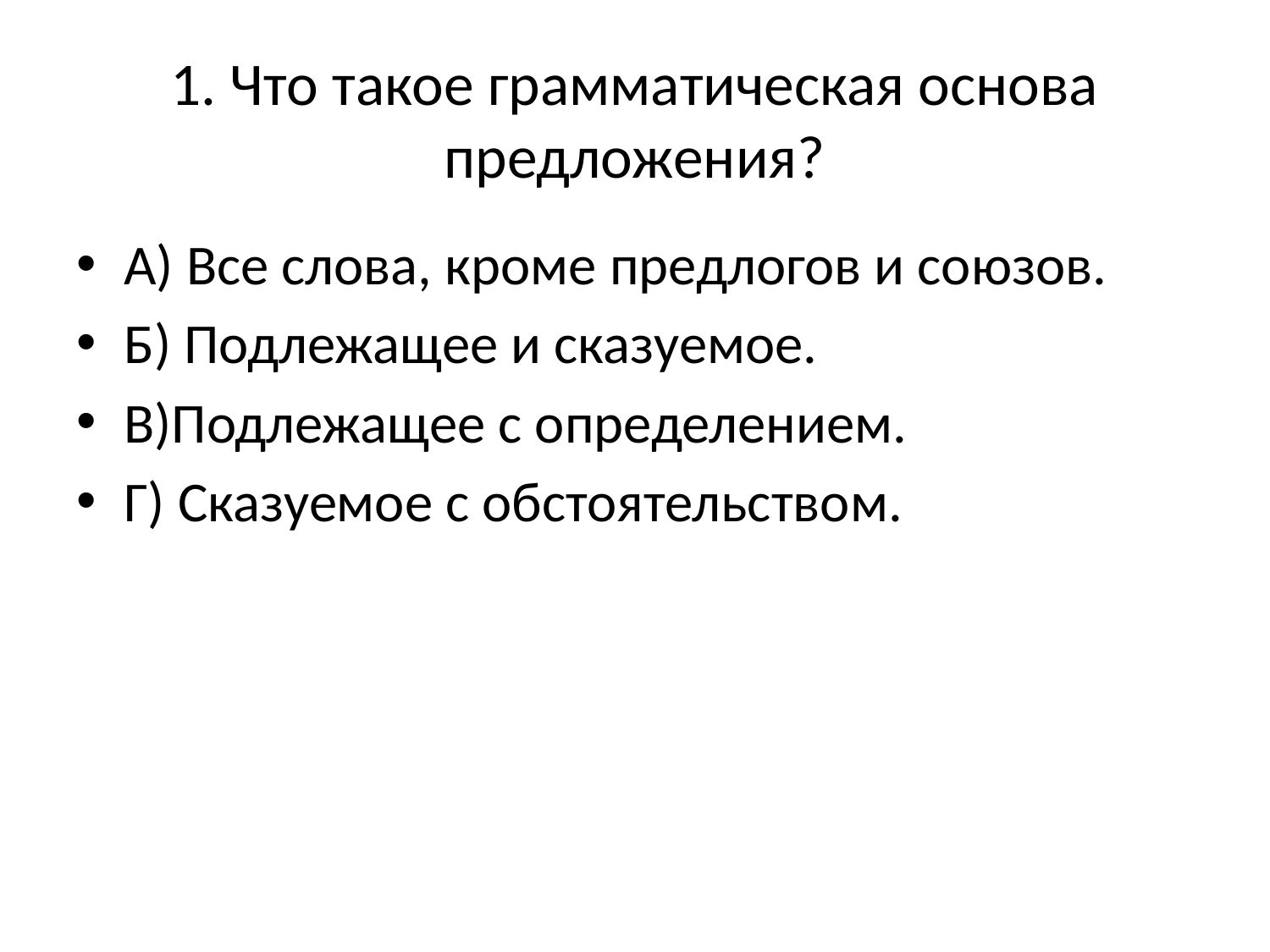

# 1. Что такое грамматическая основа предложения?
А) Все слова, кроме предлогов и союзов.
Б) Подлежащее и сказуемое.
В)Подлежащее с определением.
Г) Сказуемое с обстоятельством.